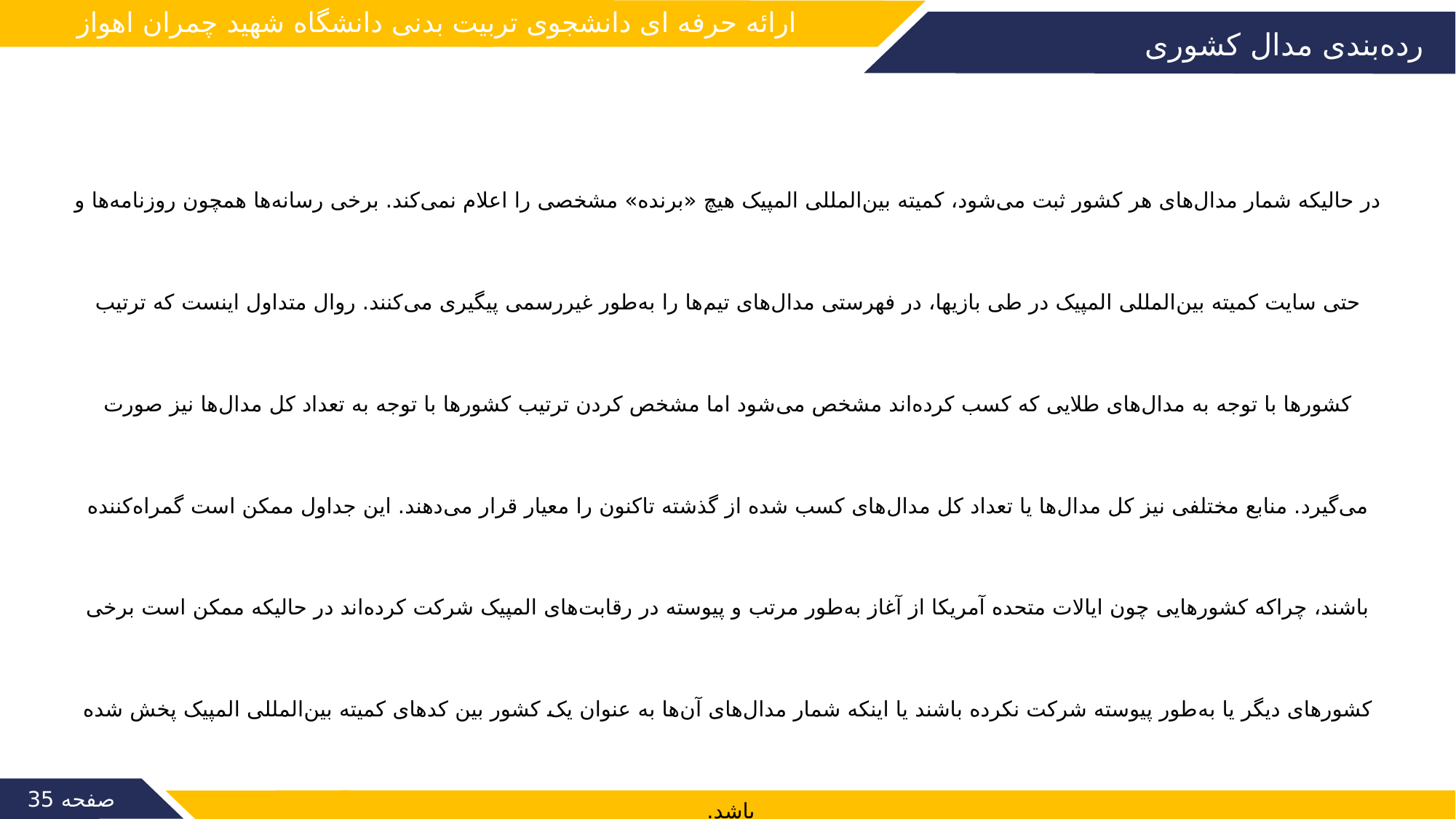

ارائه حرفه ای دانشجوی تربیت بدنی دانشگاه شهید چمران اهواز
رده‌بندی مدال کشوری
در حالیکه شمار مدال‌های هر کشور ثبت می‌شود، کمیته بین‌المللی المپیک هیچ «برنده» مشخصی را اعلام نمی‌کند. برخی رسانه‌ها همچون روزنامه‌ها و حتی سایت کمیته بین‌المللی المپیک در طی بازیها، در فهرستی مدال‌های تیم‌ها را به‌طور غیررسمی پیگیری می‌کنند. روال متداول اینست که ترتیب کشورها با توجه به مدال‌های طلایی که کسب کرده‌اند مشخص می‌شود اما مشخص کردن ترتیب کشورها با توجه به تعداد کل مدال‌ها نیز صورت می‌گیرد. منابع مختلفی نیز کل مدال‌ها یا تعداد کل مدال‌های کسب شده از گذشته تاکنون را معیار قرار می‌دهند. این جداول ممکن است گمراه‌کننده باشند، چراکه کشورهایی چون ایالات متحده آمریکا از آغاز به‌طور مرتب و پیوسته در رقابت‌های المپیک شرکت کرده‌اند در حالیکه ممکن است برخی کشورهای دیگر یا به‌طور پیوسته شرکت نکرده باشند یا اینکه شمار مدال‌های آن‌ها به عنوان یک کشور بین کدهای کمیته بین‌المللی المپیک پخش شده باشد.
صفحه 35